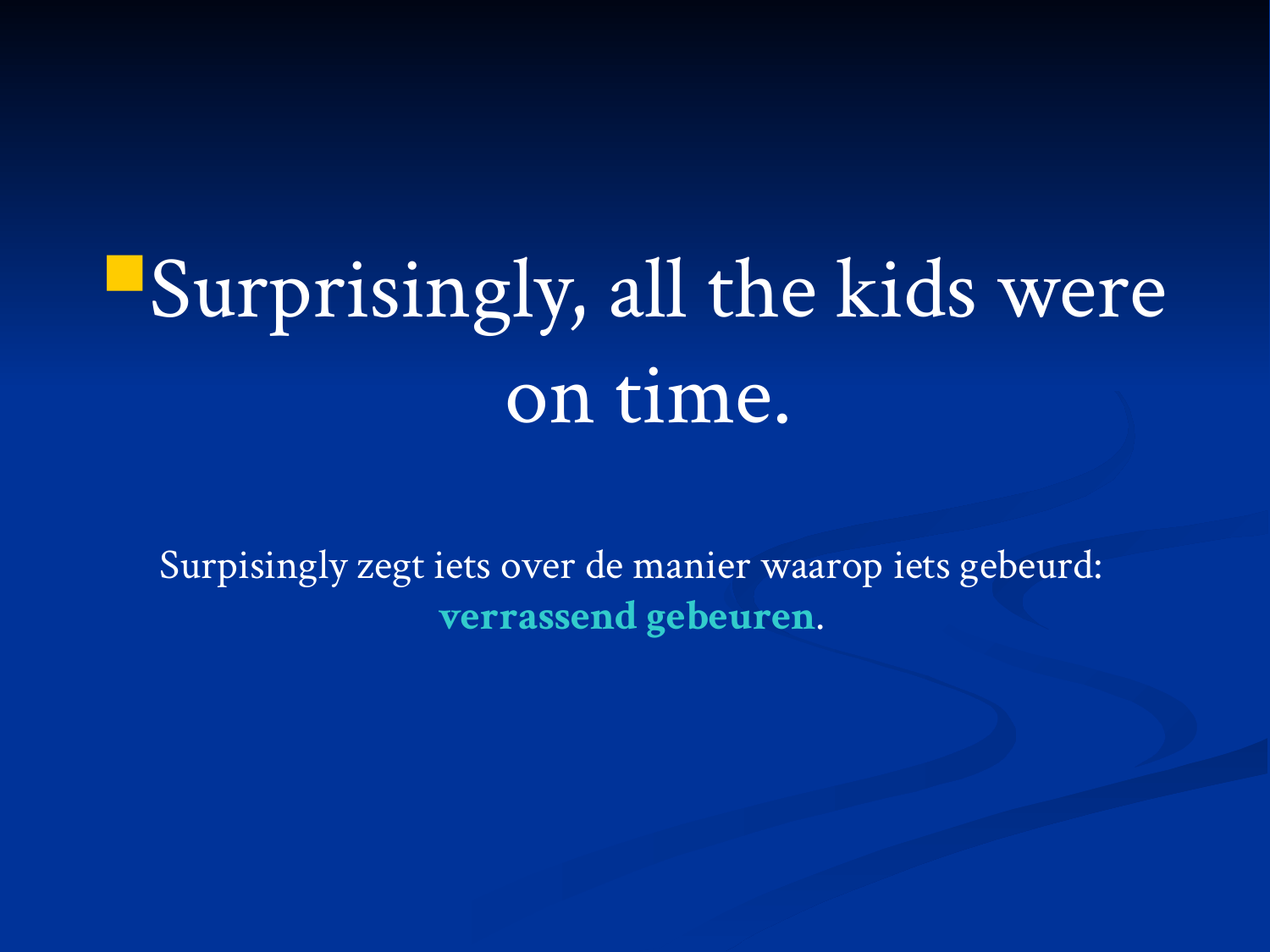

#
Surprisingly, all the kids were on time.

Surpisingly zegt iets over de manier waarop iets gebeurd:
verrassend gebeuren.